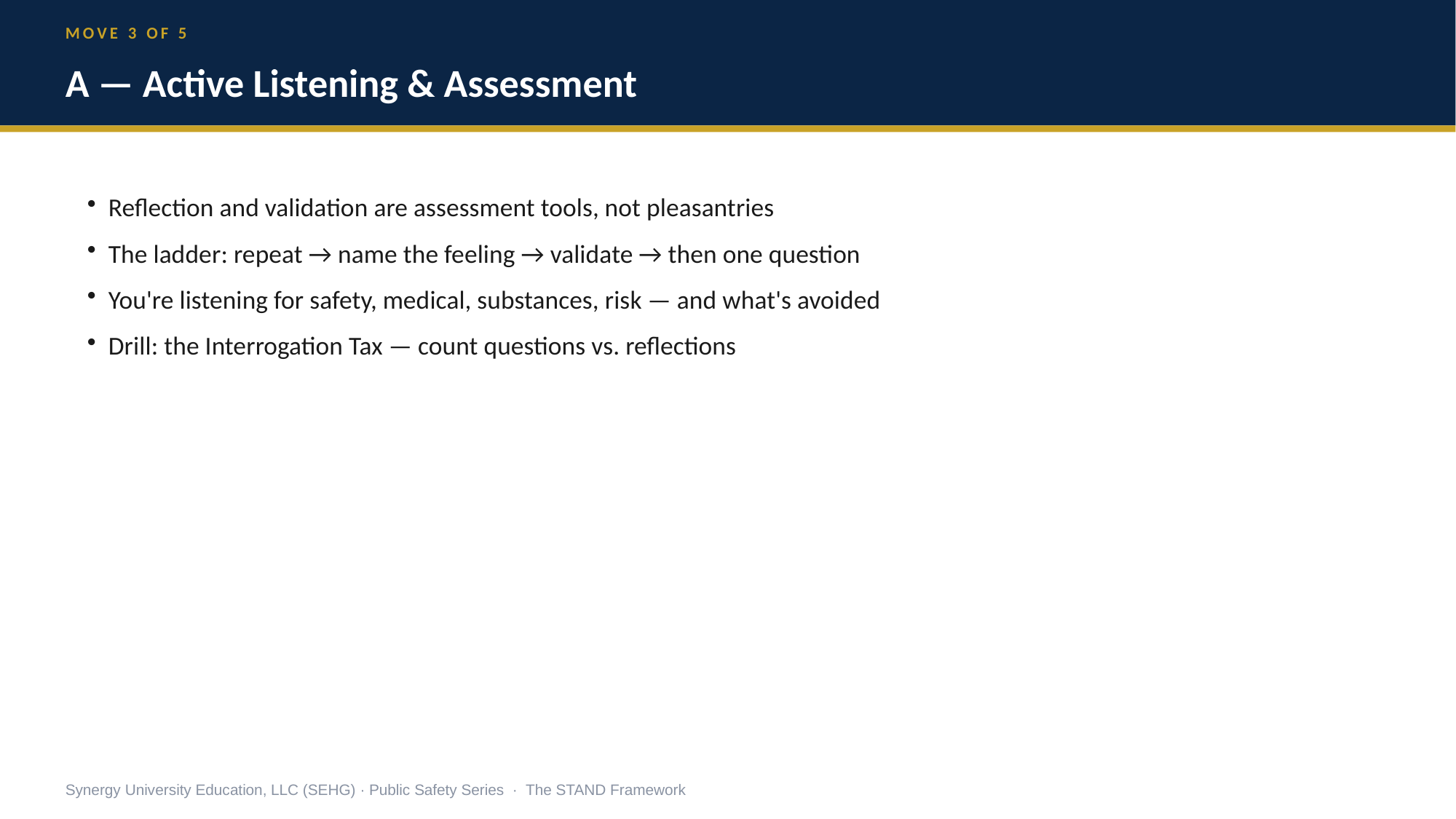

MOVE 3 OF 5
A — Active Listening & Assessment

Reflection and validation are assessment tools, not pleasantries
The ladder: repeat → name the feeling → validate → then one question
You're listening for safety, medical, substances, risk — and what's avoided
Drill: the Interrogation Tax — count questions vs. reflections
Synergy University Education, LLC (SEHG) · Public Safety Series  ·  The STAND Framework